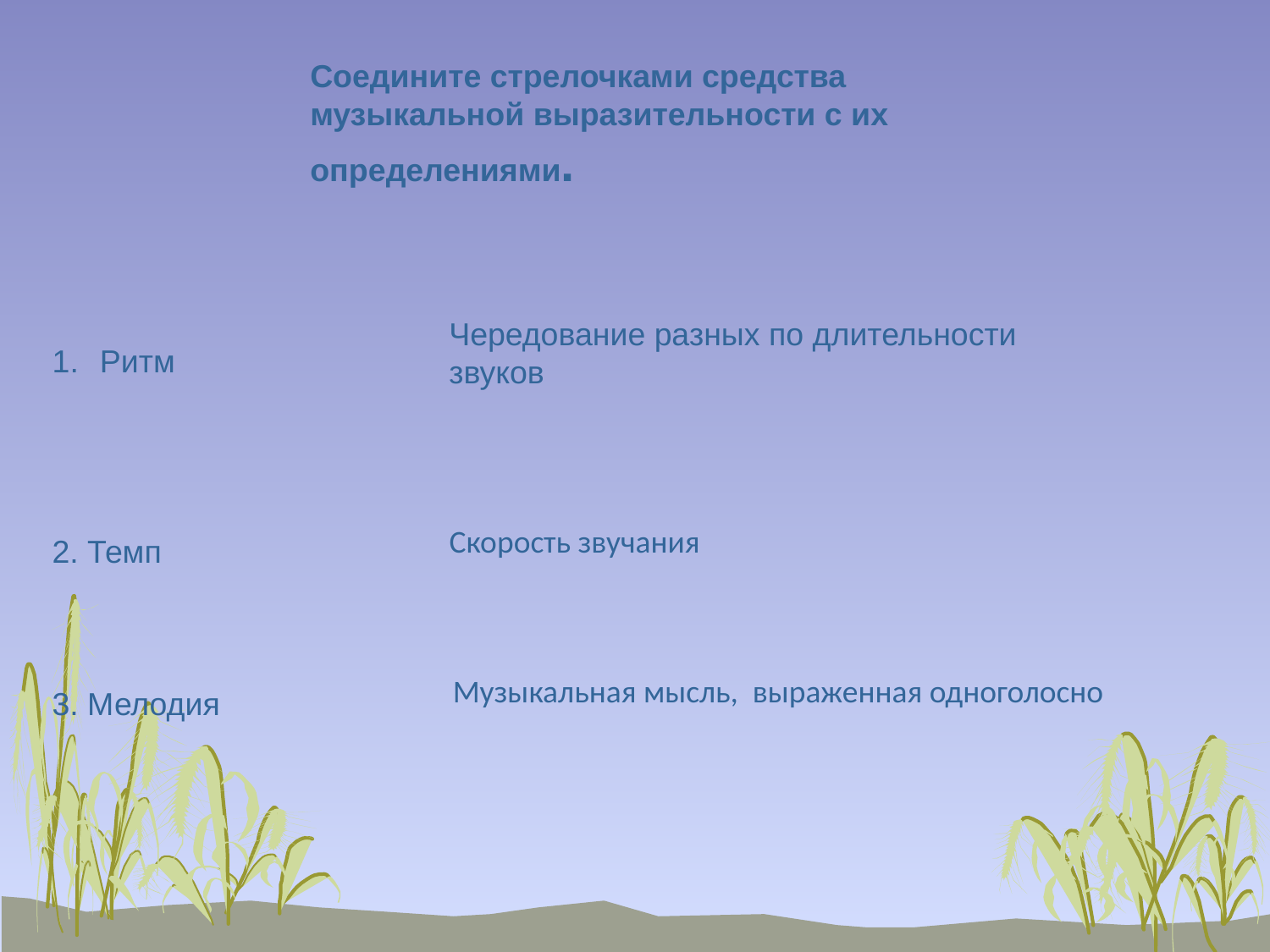

Соедините стрелочками средства музыкальной выразительности с их определениями.
Чередование разных по длительности звуков

Ритм

2. Темп

3. Мелодия
Скорость звучания
Музыкальная мысль,  выраженная одноголосно